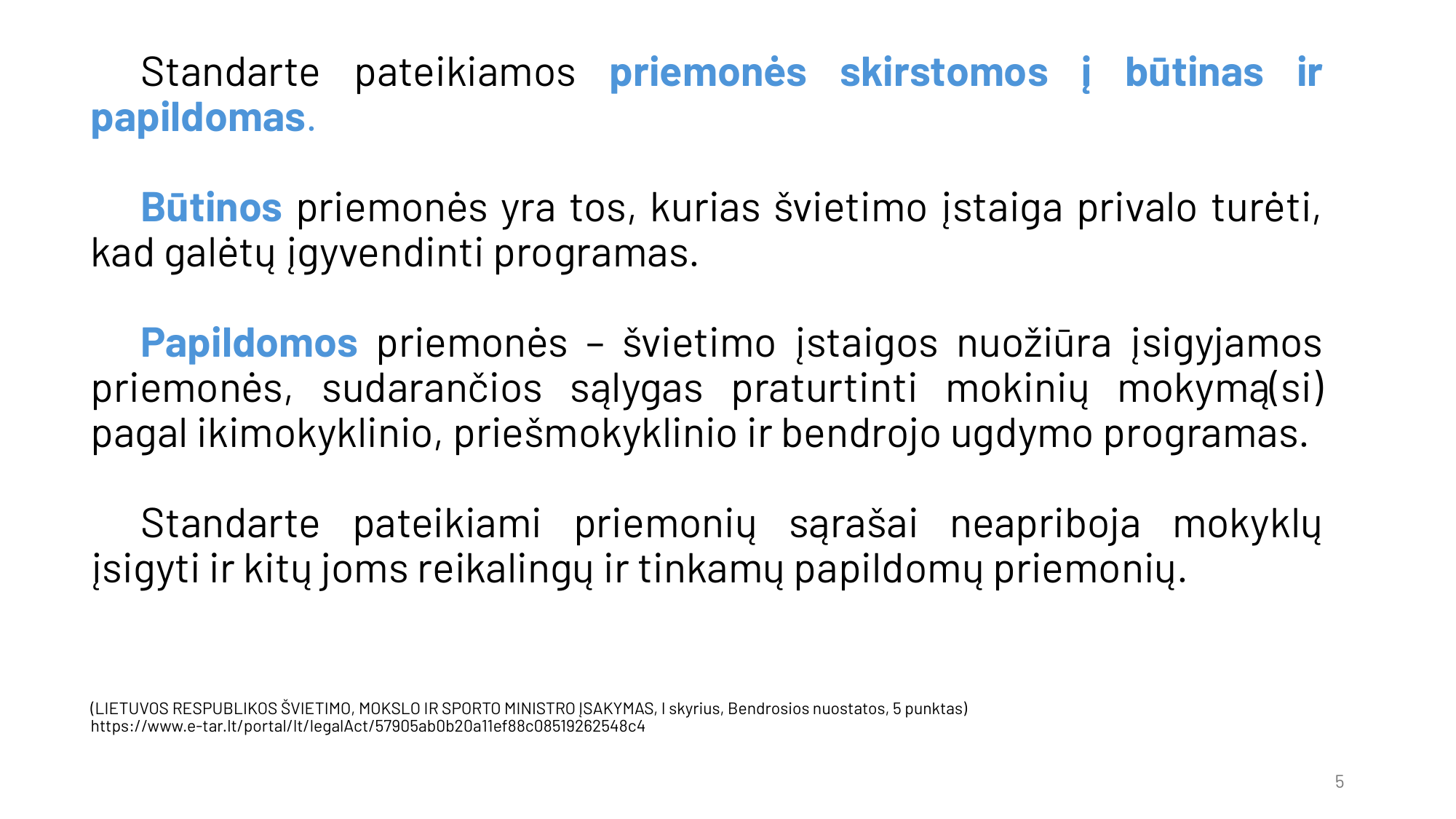

Standarte pateikiamos priemonės skirstomos į būtinas ir papildomas.

Būtinos priemonės yra tos, kurias švietimo įstaiga privalo turėti, kad galėtų įgyvendinti programas.

Papildomos priemonės – švietimo įstaigos nuožiūra įsigyjamos priemonės, sudarančios sąlygas praturtinti mokinių mokymą(si) pagal ikimokyklinio, priešmokyklinio ir bendrojo ugdymo programas.

Standarte pateikiami priemonių sąrašai neapriboja mokyklų įsigyti ir kitų joms reikalingų ir tinkamų papildomų priemonių.

(LIETUVOS RESPUBLIKOS ŠVIETIMO, MOKSLO IR SPORTO MINISTRO ĮSAKYMAS, I skyrius, Bendrosios nuostatos, 5 punktas)
https://www.e-tar.lt/portal/lt/legalAct/57905ab0b20a11ef88c08519262548c4

5